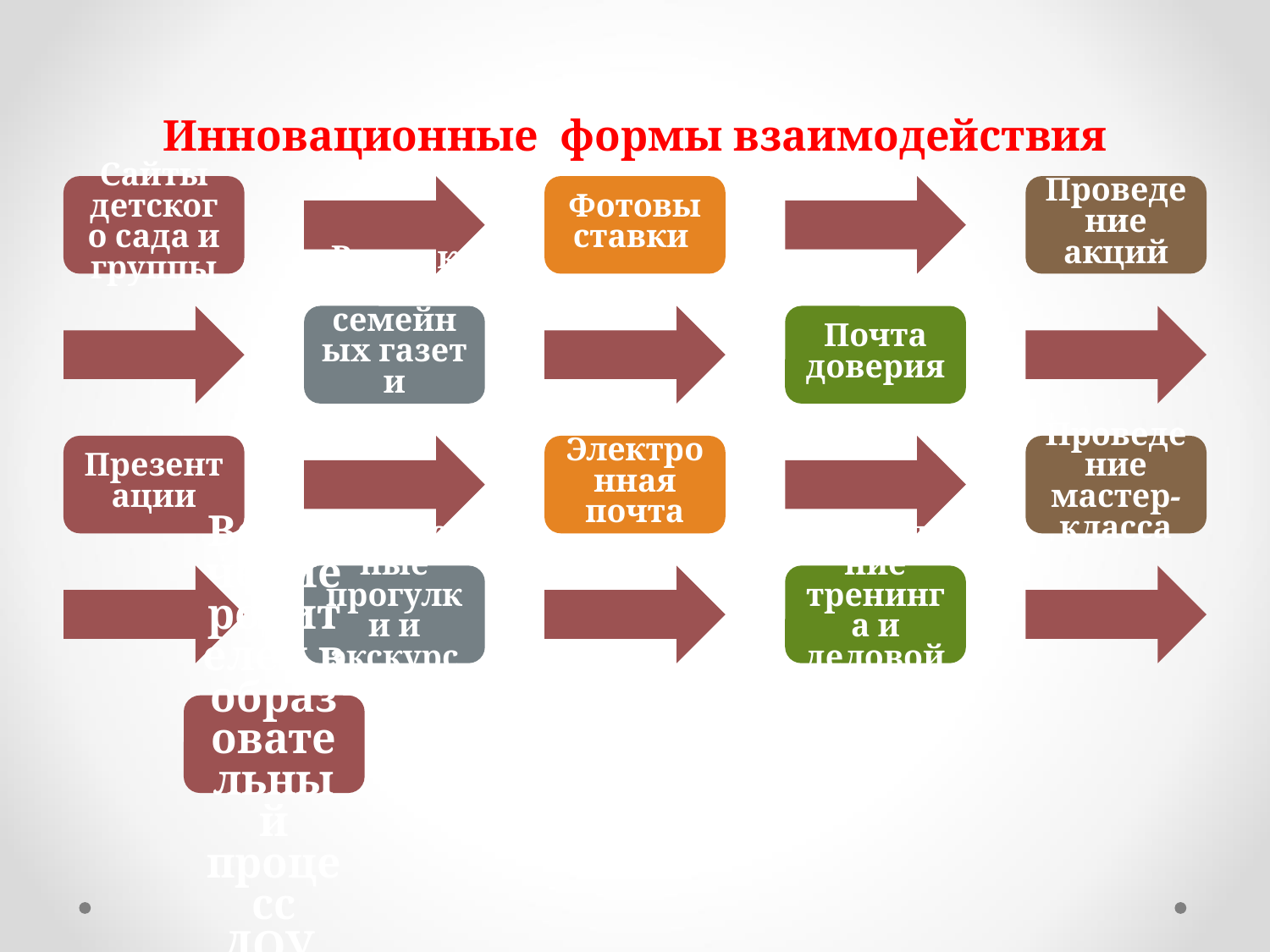

# Инновационные  формы взаимодействия
Сайты детского сада и группы
Фотовыставки
Проведение акций
Почта доверия
Выпуски семейных газет и плакатов
Презентации
Проведение мастер-класса
Проведение тренинга и деловой игры
Электронная почта